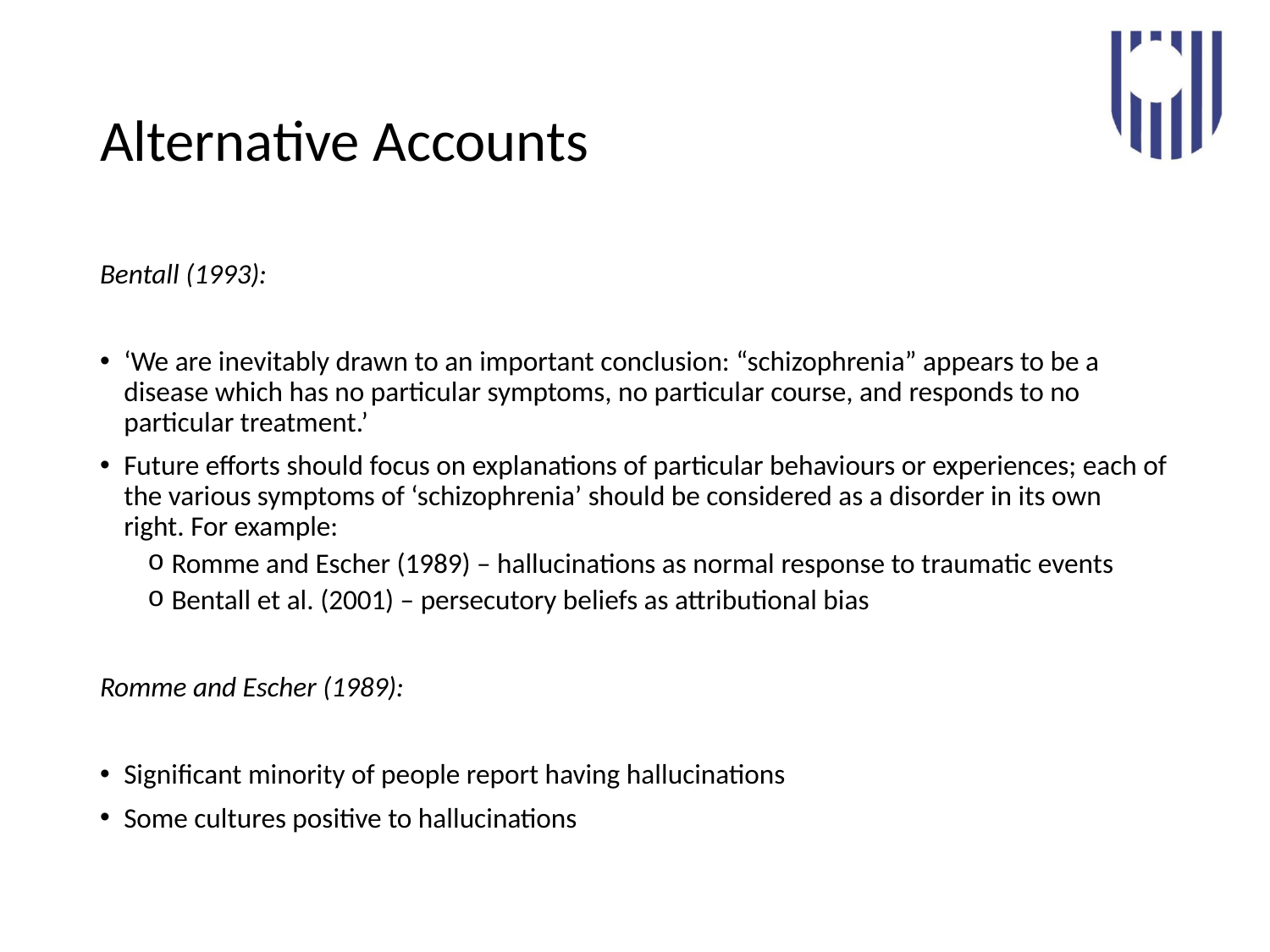

# Alternative Accounts
Bentall (1993):

‘We are inevitably drawn to an important conclusion: “schizophrenia” appears to be a disease which has no particular symptoms, no particular course, and responds to no particular treatment.’
Future efforts should focus on explanations of particular behaviours or experiences; each of the various symptoms of ‘schizophrenia’ should be considered as a disorder in its own right. For example:
Romme and Escher (1989) – hallucinations as normal response to traumatic events
Bentall et al. (2001) – persecutory beliefs as attributional bias

Romme and Escher (1989):

Significant minority of people report having hallucinations
Some cultures positive to hallucinations